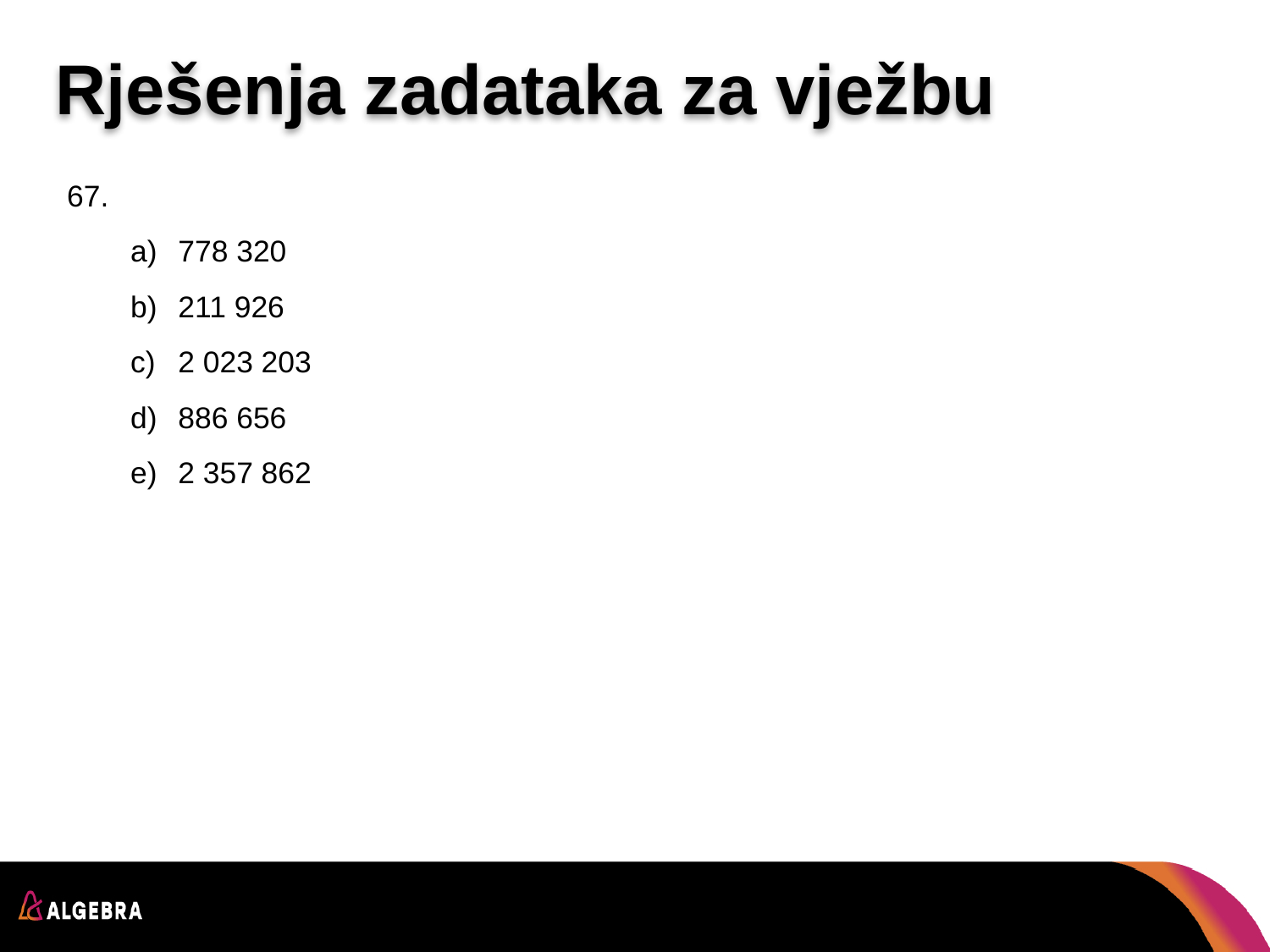

# Rješenja zadataka za vježbu

778 320
211 926
2 023 203
886 656
2 357 862